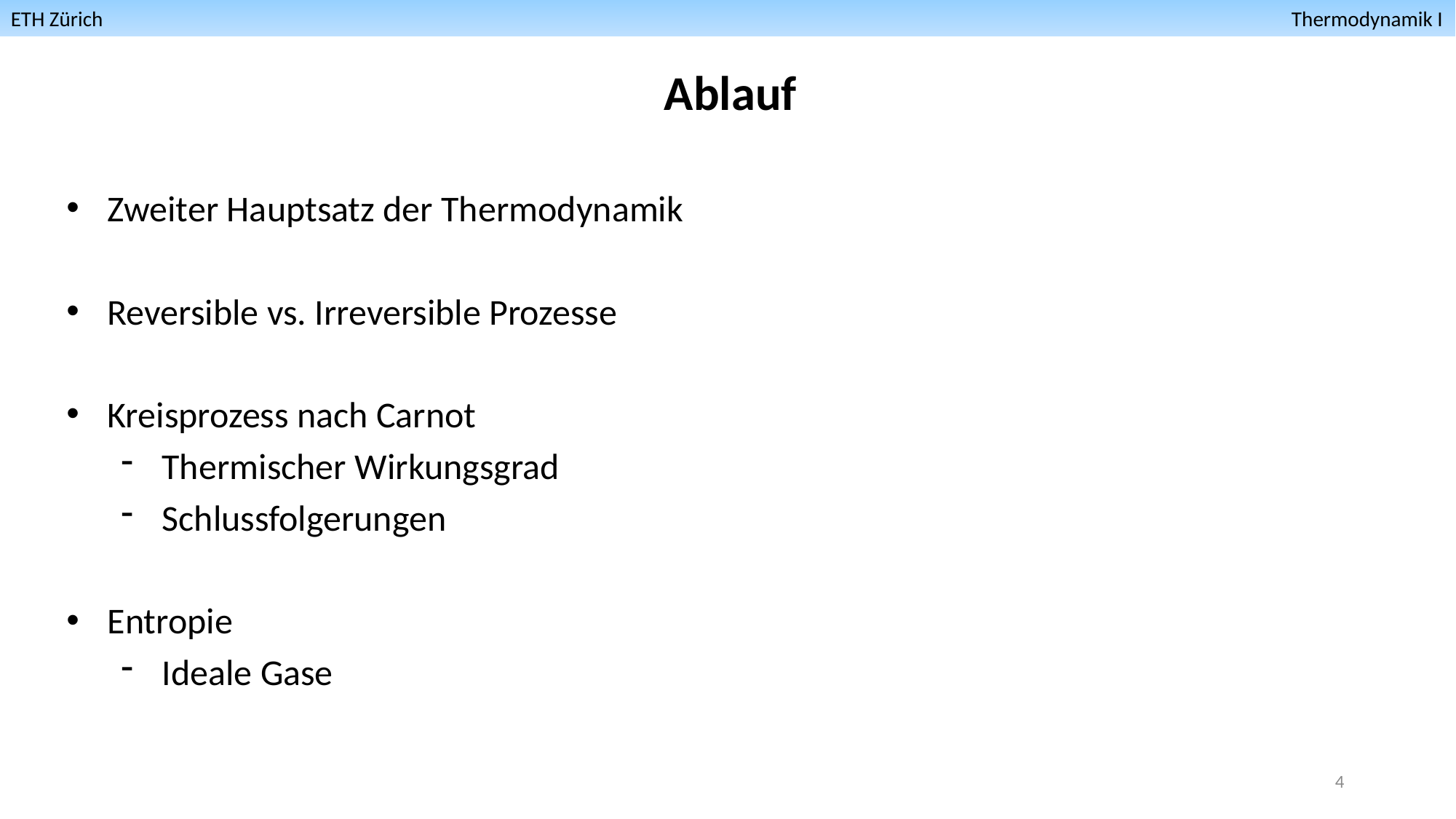

ETH Zürich											                 Thermodynamik I
Ablauf
Zweiter Hauptsatz der Thermodynamik

Reversible vs. Irreversible Prozesse

Kreisprozess nach Carnot
Thermischer Wirkungsgrad
Schlussfolgerungen

Entropie
Ideale Gase
4